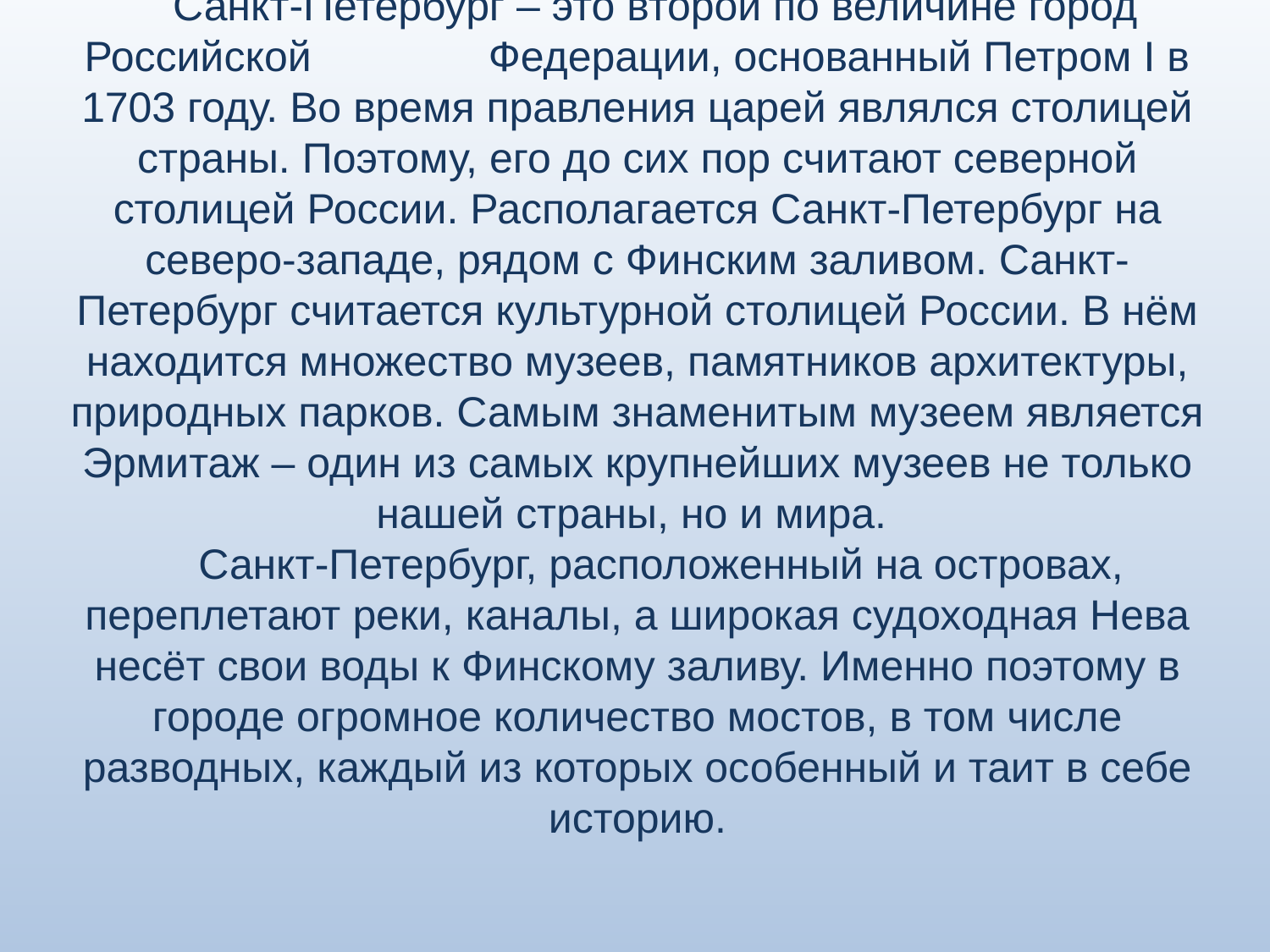

Санкт-Петербург – это второй по величине город Российской               Федерации, основанный Петром I в 1703 году. Во время правления царей являлся столицей страны. Поэтому, его до сих пор считают северной столицей России. Располагается Санкт-Петербург на северо-западе, рядом с Финским заливом. Санкт-Петербург считается культурной столицей России. В нём находится множество музеев, памятников архитектуры, природных парков. Самым знаменитым музеем является Эрмитаж – один из самых крупнейших музеев не только нашей страны, но и мира.
    Санкт-Петербург, расположенный на островах, переплетают реки, каналы, а широкая судоходная Нева несёт свои воды к Финскому заливу. Именно поэтому в городе огромное количество мостов, в том числе разводных, каждый из которых особенный и таит в себе историю.